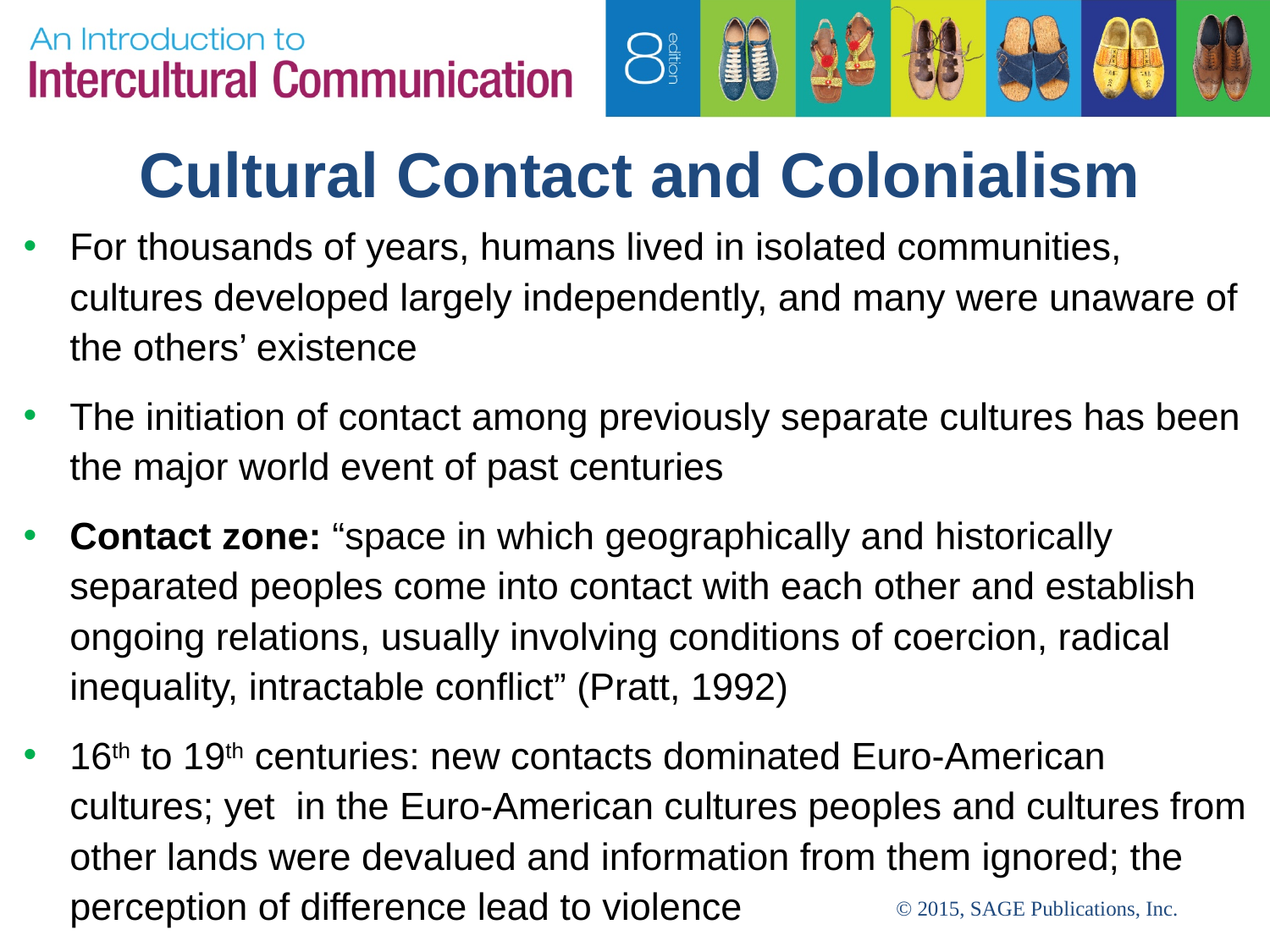

# Cultural Contact and Colonialism
For thousands of years, humans lived in isolated communities, cultures developed largely independently, and many were unaware of the others’ existence
The initiation of contact among previously separate cultures has been the major world event of past centuries
Contact zone: “space in which geographically and historically separated peoples come into contact with each other and establish ongoing relations, usually involving conditions of coercion, radical inequality, intractable conflict” (Pratt, 1992)
16th to 19th centuries: new contacts dominated Euro-American cultures; yet  in the Euro-American cultures peoples and cultures from other lands were devalued and information from them ignored; the perception of difference lead to violence
© 2015, SAGE Publications, Inc.